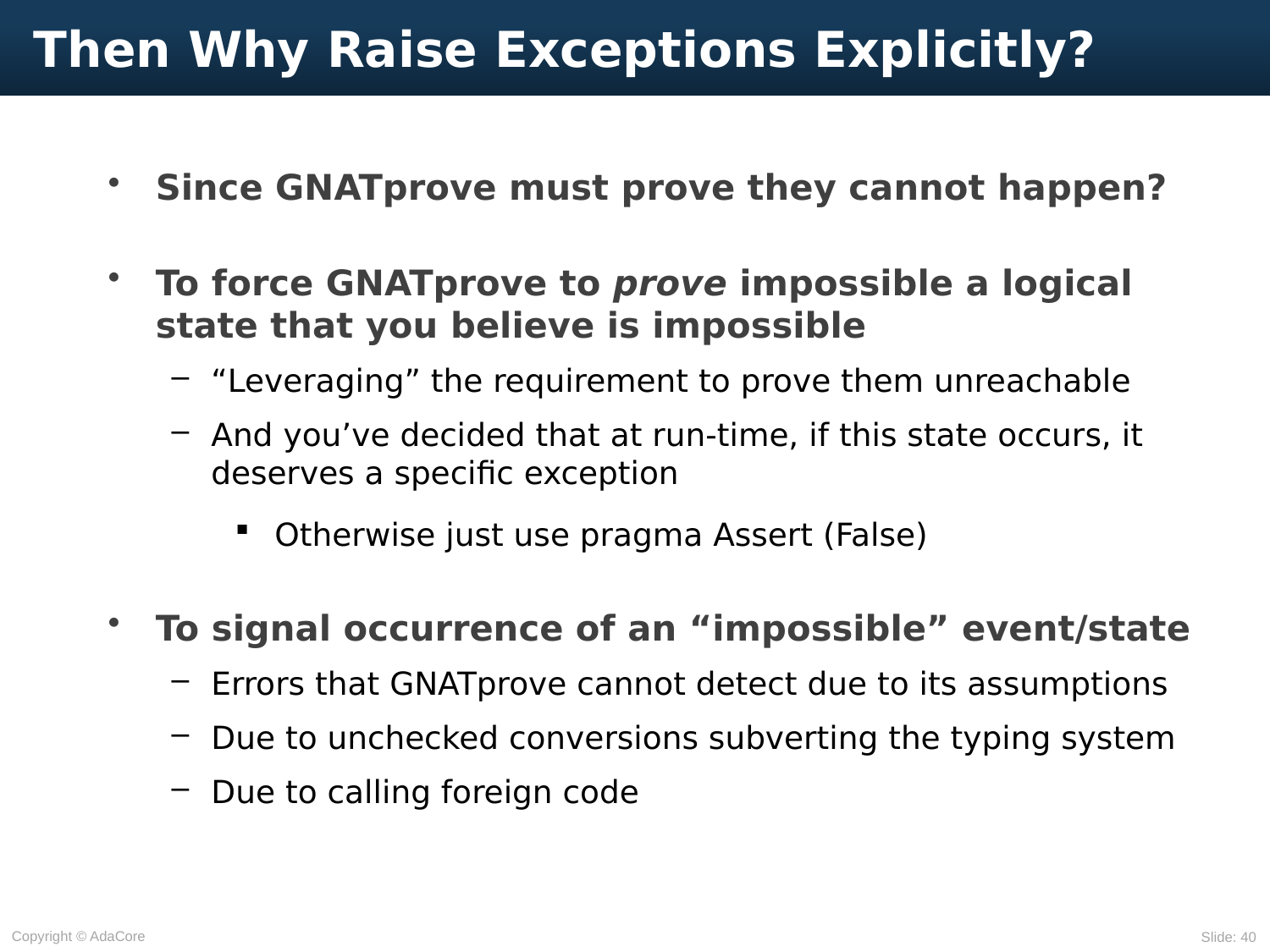

# Then Why Raise Exceptions Explicitly?
Since GNATprove must prove they cannot happen?
To force GNATprove to prove impossible a logical state that you believe is impossible
“Leveraging” the requirement to prove them unreachable
And you’ve decided that at run-time, if this state occurs, it deserves a specific exception
Otherwise just use pragma Assert (False)
To signal occurrence of an “impossible” event/state
Errors that GNATprove cannot detect due to its assumptions
Due to unchecked conversions subverting the typing system
Due to calling foreign code